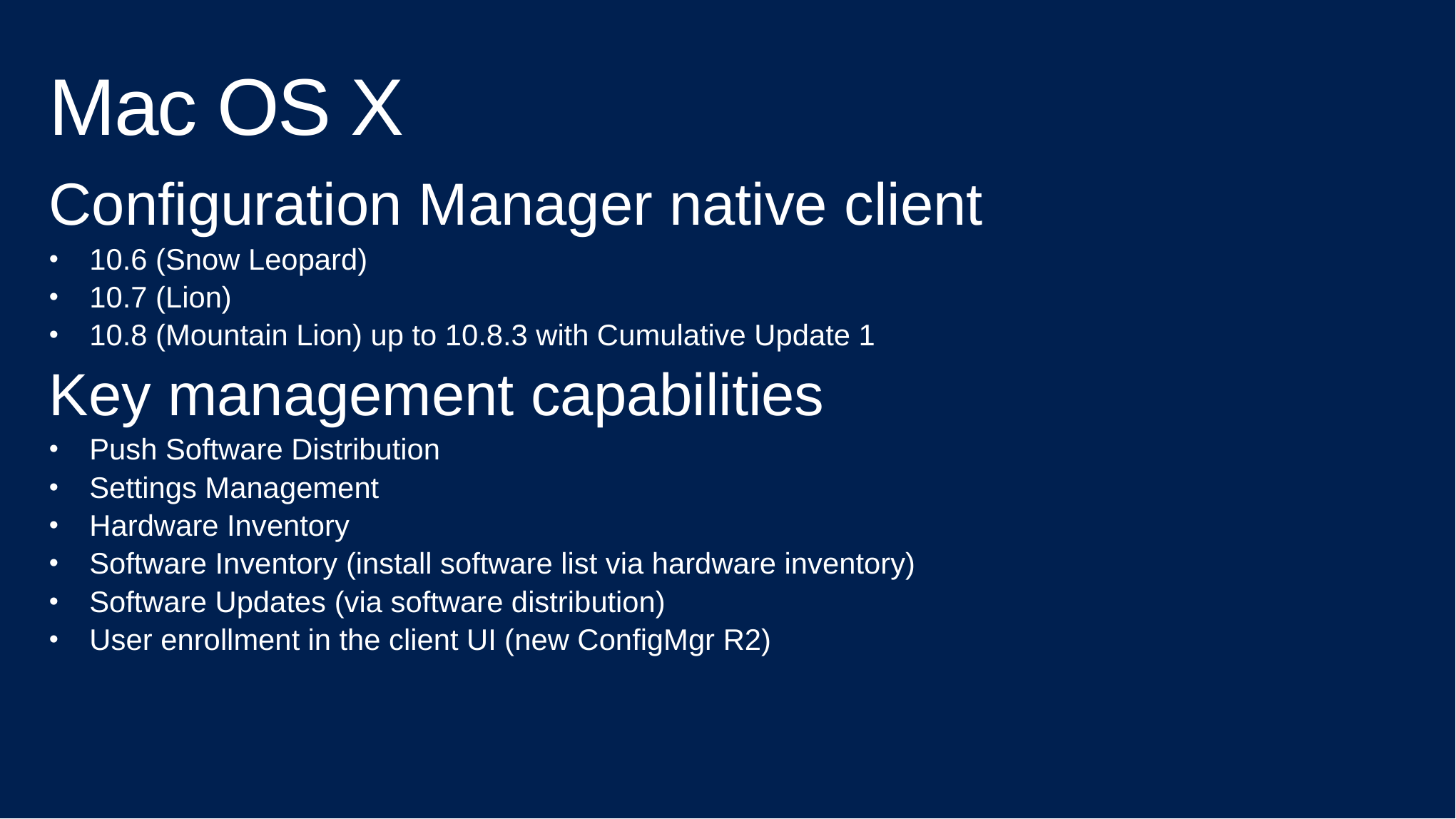

# Mac OS X
Configuration Manager native client
10.6 (Snow Leopard)
10.7 (Lion)
10.8 (Mountain Lion) up to 10.8.3 with Cumulative Update 1
Key management capabilities
Push Software Distribution
Settings Management
Hardware Inventory
Software Inventory (install software list via hardware inventory)
Software Updates (via software distribution)
User enrollment in the client UI (new ConfigMgr R2)